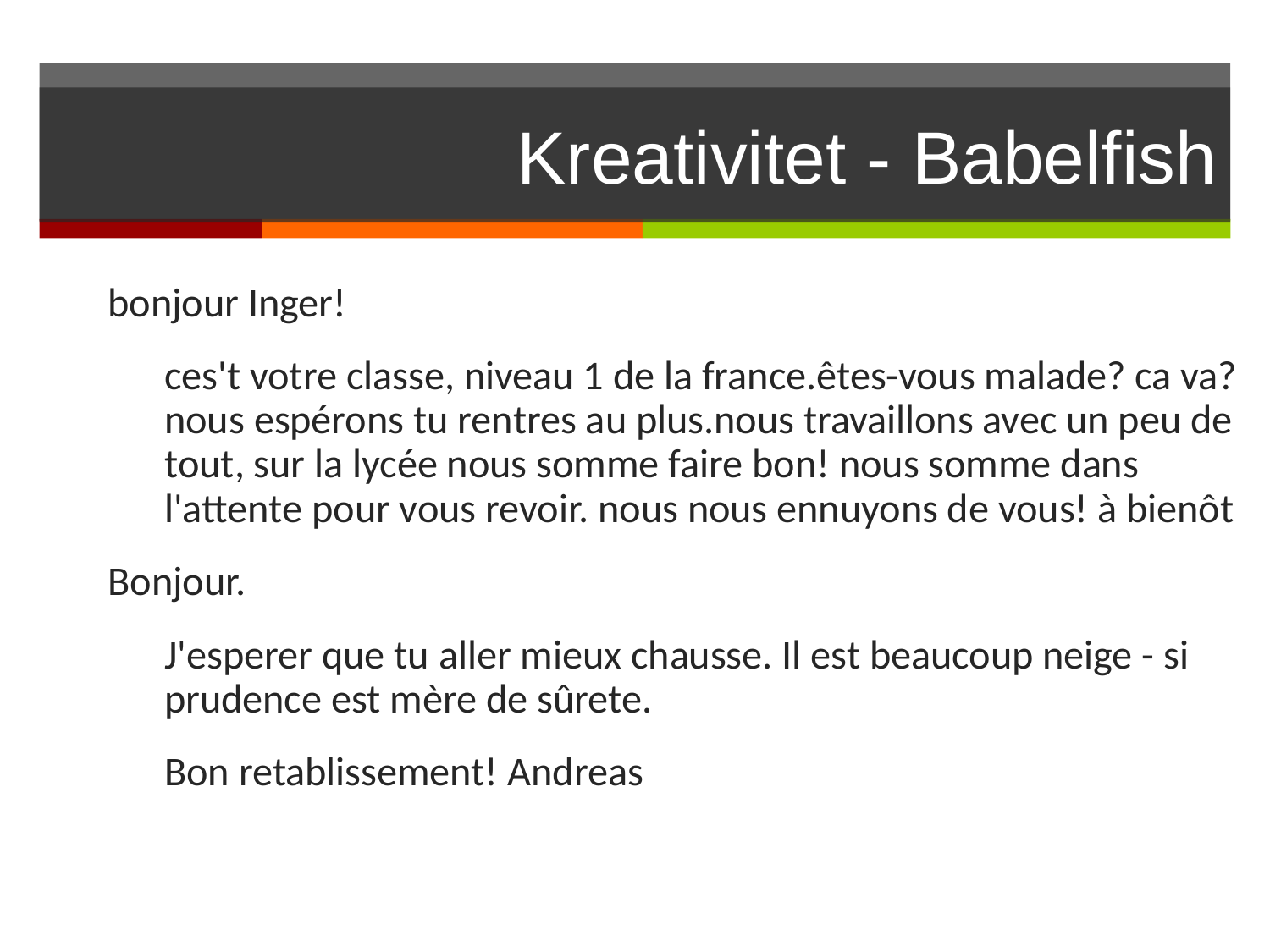

# Kreativitet - Babelfish
bonjour Inger!
	ces't votre classe, niveau 1 de la france.êtes-vous malade? ca va? nous espérons tu rentres au plus.nous travaillons avec un peu de tout, sur la lycée nous somme faire bon! nous somme dans l'attente pour vous revoir. nous nous ennuyons de vous! à bienôt
Bonjour.
 	J'esperer que tu aller mieux chausse. Il est beaucoup neige - si prudence est mère de sûrete.
	Bon retablissement! Andreas